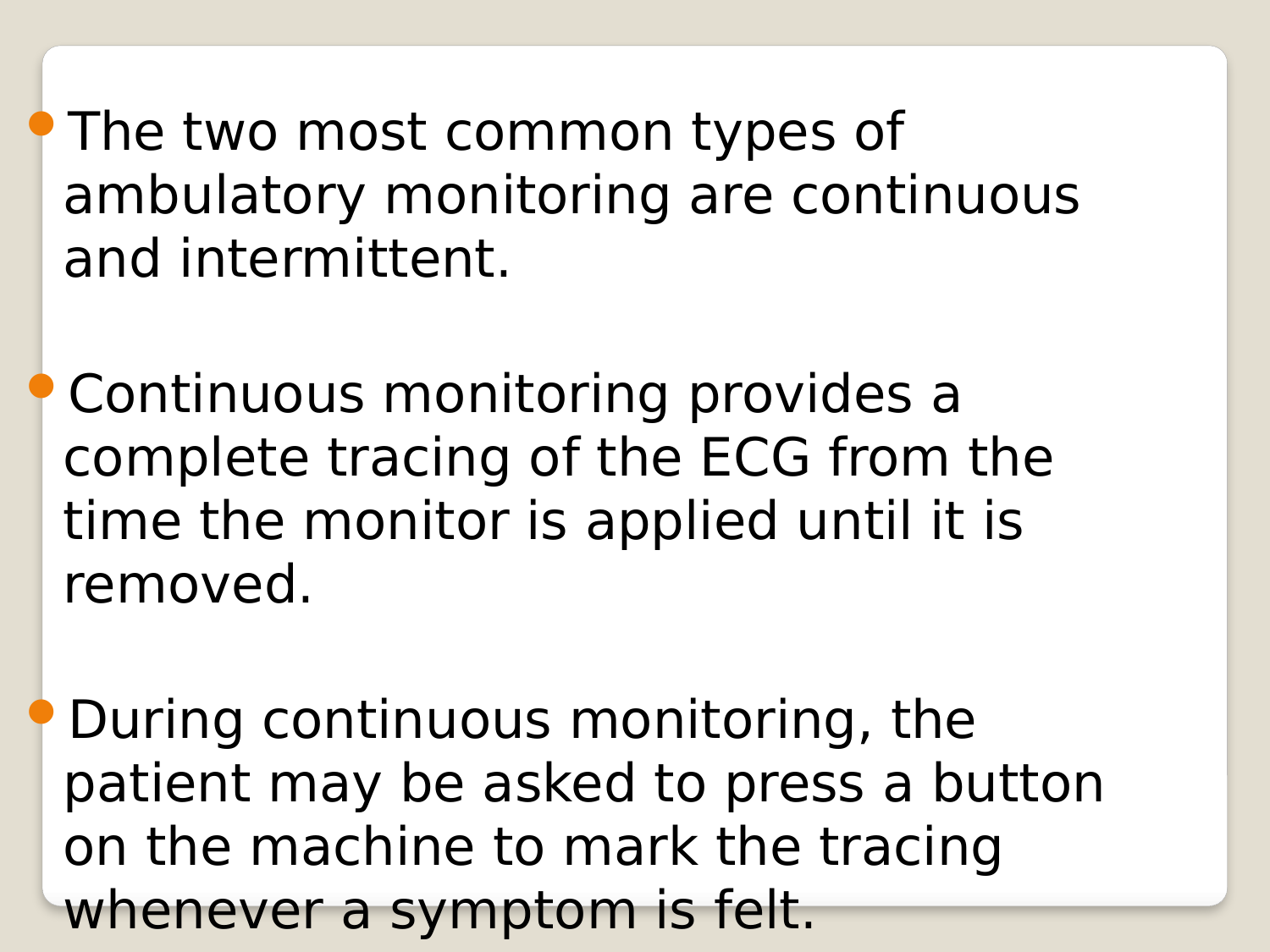

The two most common types of ambulatory monitoring are continuous and intermittent.

Continuous monitoring provides a complete tracing of the ECG from the time the monitor is applied until it is removed.

During continuous monitoring, the patient may be asked to press a button on the machine to mark the tracing whenever a symptom is felt.